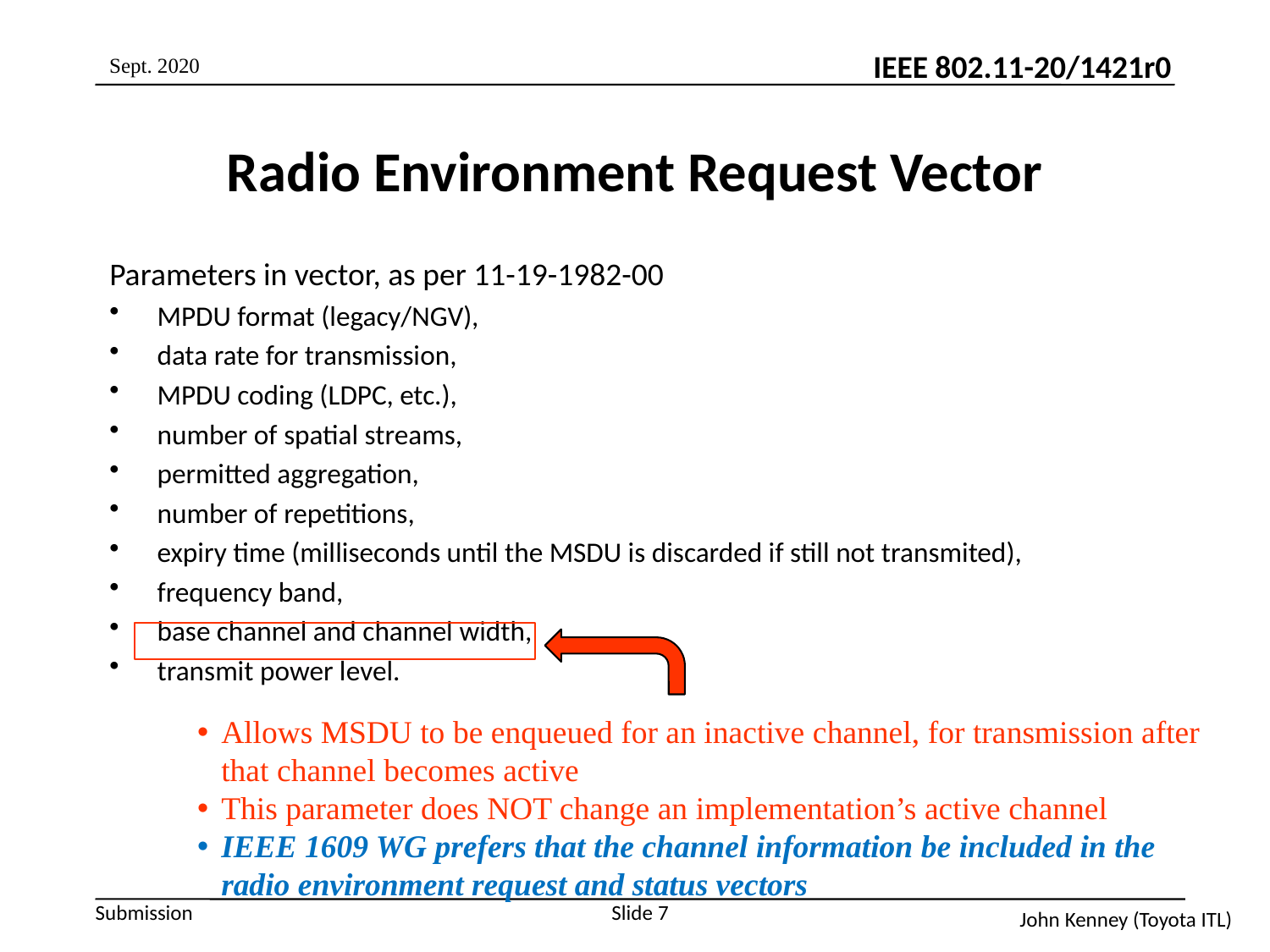

Sept. 2020
# Radio Environment Request Vector
Parameters in vector, as per 11-19-1982-00
MPDU format (legacy/NGV),
data rate for transmission,
MPDU coding (LDPC, etc.),
number of spatial streams,
permitted aggregation,
number of repetitions,
expiry time (milliseconds until the MSDU is discarded if still not transmited),
frequency band,
base channel and channel width,
transmit power level.

Allows MSDU to be enqueued for an inactive channel, for transmission after that channel becomes active
This parameter does NOT change an implementation’s active channel
IEEE 1609 WG prefers that the channel information be included in the radio environment request and status vectors
Slide 7
John Kenney (Toyota ITL)